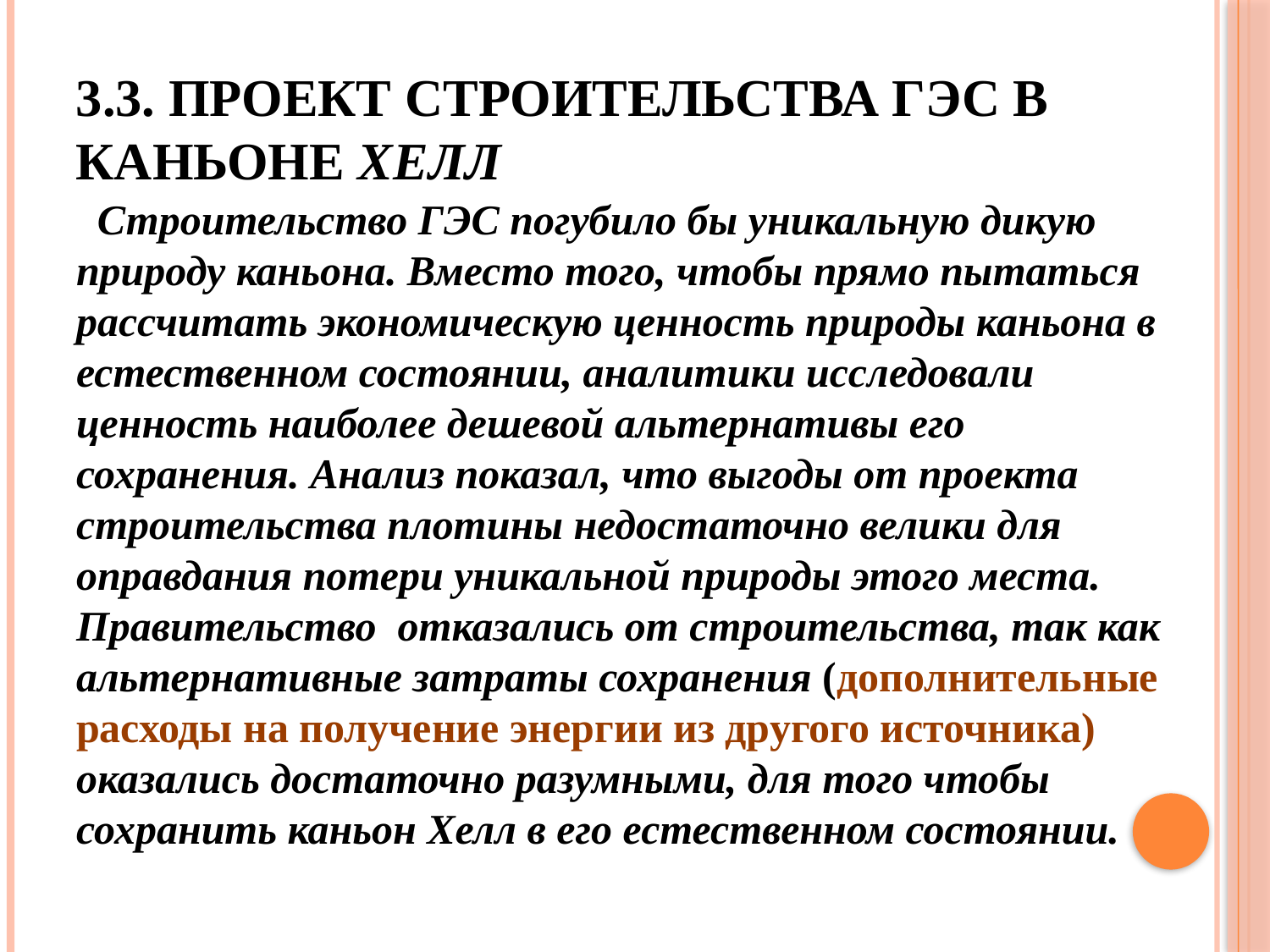

# 3.3. Проект строительства ГЭС в каньоне Хелл
  Строительство ГЭС погубило бы уникальную дикую природу каньона. Вместо того, чтобы прямо пытаться рассчитать экономическую ценность природы каньона в естественном состоянии, аналитики исследовали ценность наиболее дешевой альтернативы его сохранения. Анализ показал, что выгоды от проекта строительства плотины недостаточно велики для оправдания потери уникальной природы этого места. Правительство  отказались от строительства, так как альтернативные затраты сохранения (дополнительные  расходы на получение энергии из другого источника) оказались достаточно разумными, для того чтобы сохранить каньон Хелл в его естественном состоянии.